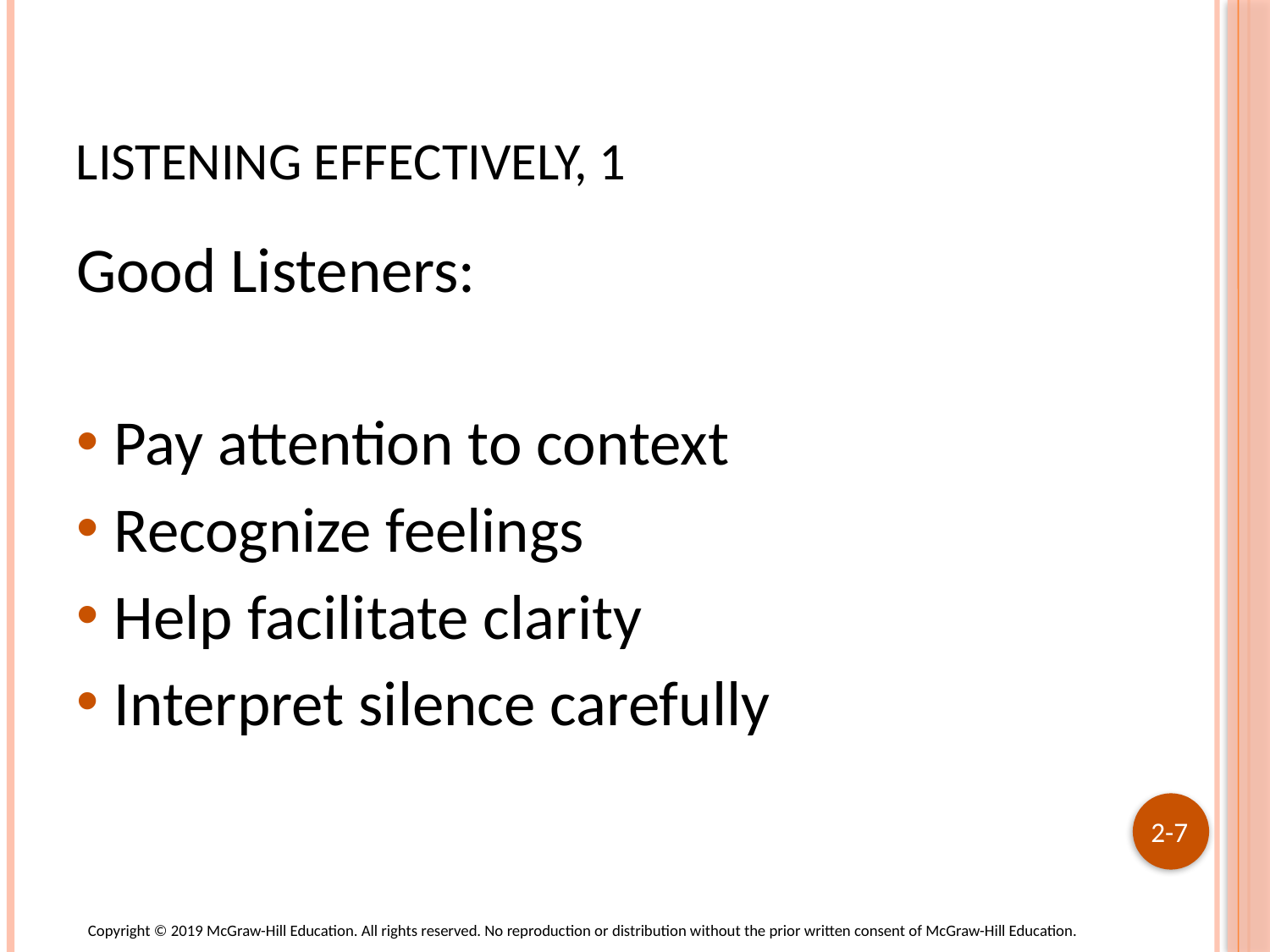

# Listening Effectively, 1
Good Listeners:

Pay attention to context
Recognize feelings
Help facilitate clarity
Interpret silence carefully